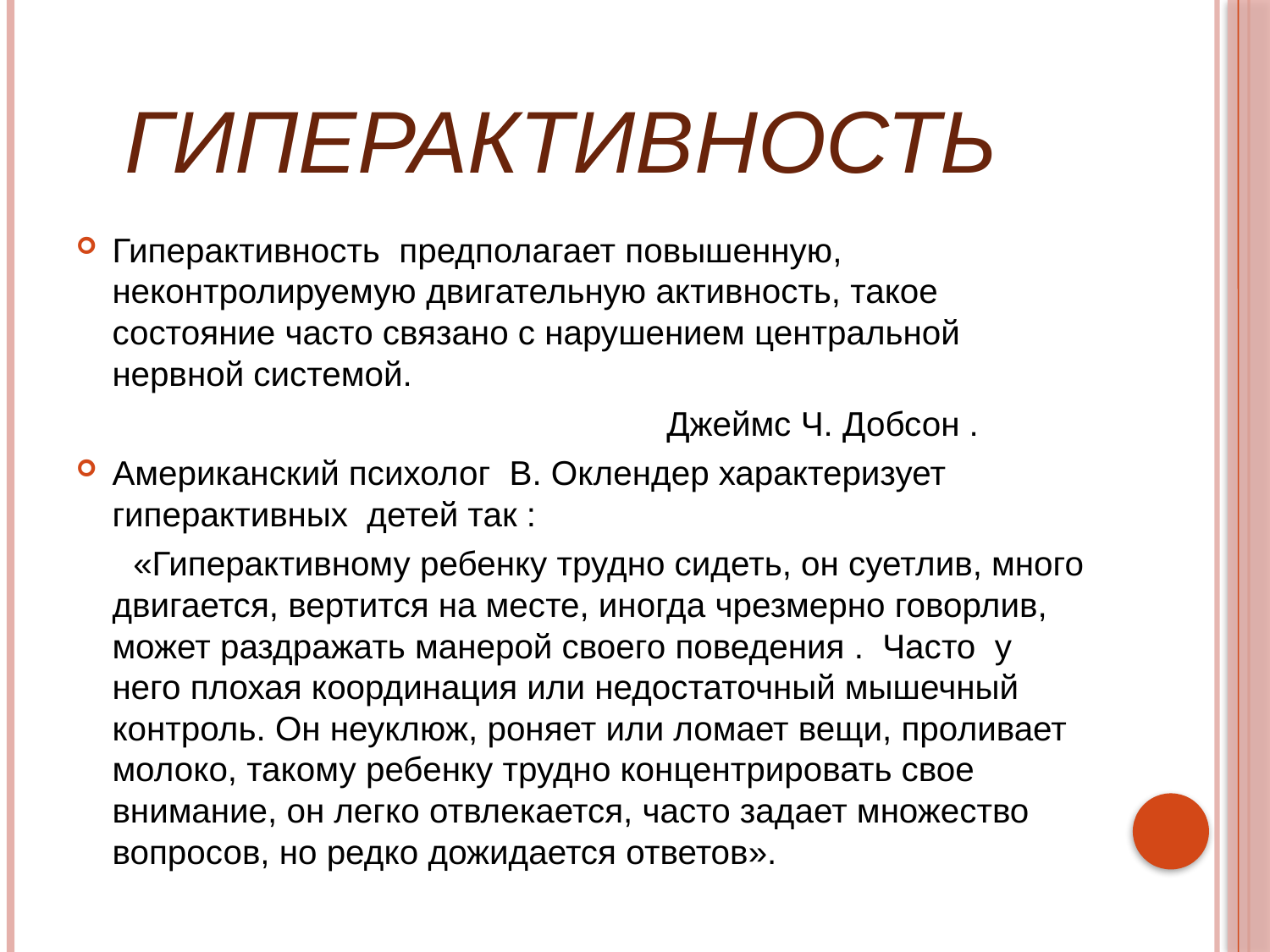

# гиперактивность
Гиперактивность  предполагает повышенную, неконтролируемую двигательную активность, такое состояние часто связано с нарушением центральной нервной системой.
                                                              Джеймс Ч. Добсон .
Американский психолог  В. Оклендер характеризует гиперактивных  детей так :
      «Гиперактивному ребенку трудно сидеть, он суетлив, много двигается, вертится на месте, иногда чрезмерно говорлив, может раздражать манерой своего поведения .  Часто  у него плохая координация или недостаточный мышечный контроль. Он неуклюж, роняет или ломает вещи, проливает молоко, такому ребенку трудно концентрировать свое внимание, он легко отвлекается, часто задает множество вопросов, но редко дожидается ответов».